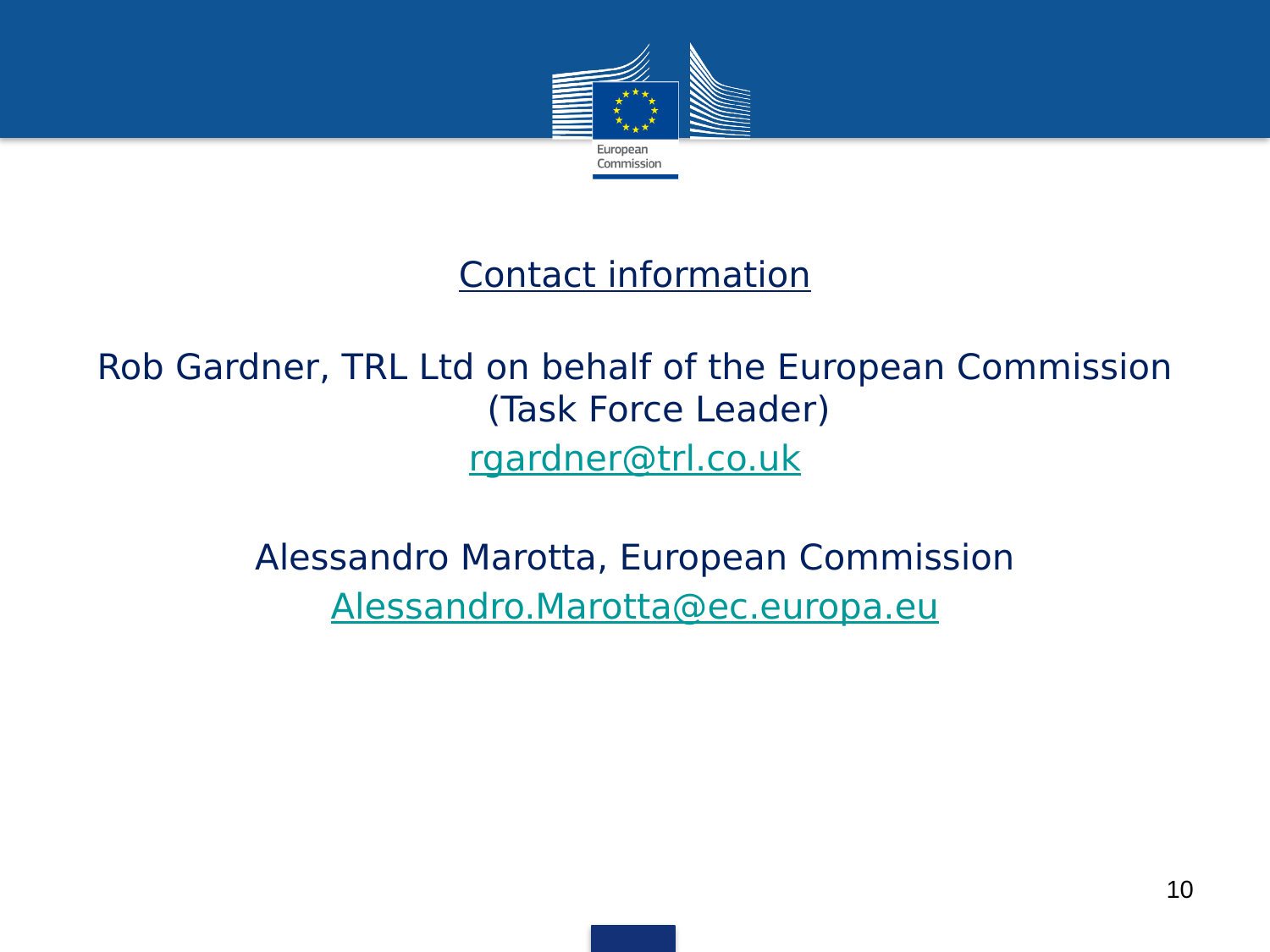

Contact information
Rob Gardner, TRL Ltd on behalf of the European Commission (Task Force Leader)
rgardner@trl.co.uk

Alessandro Marotta, European Commission
Alessandro.Marotta@ec.europa.eu

10